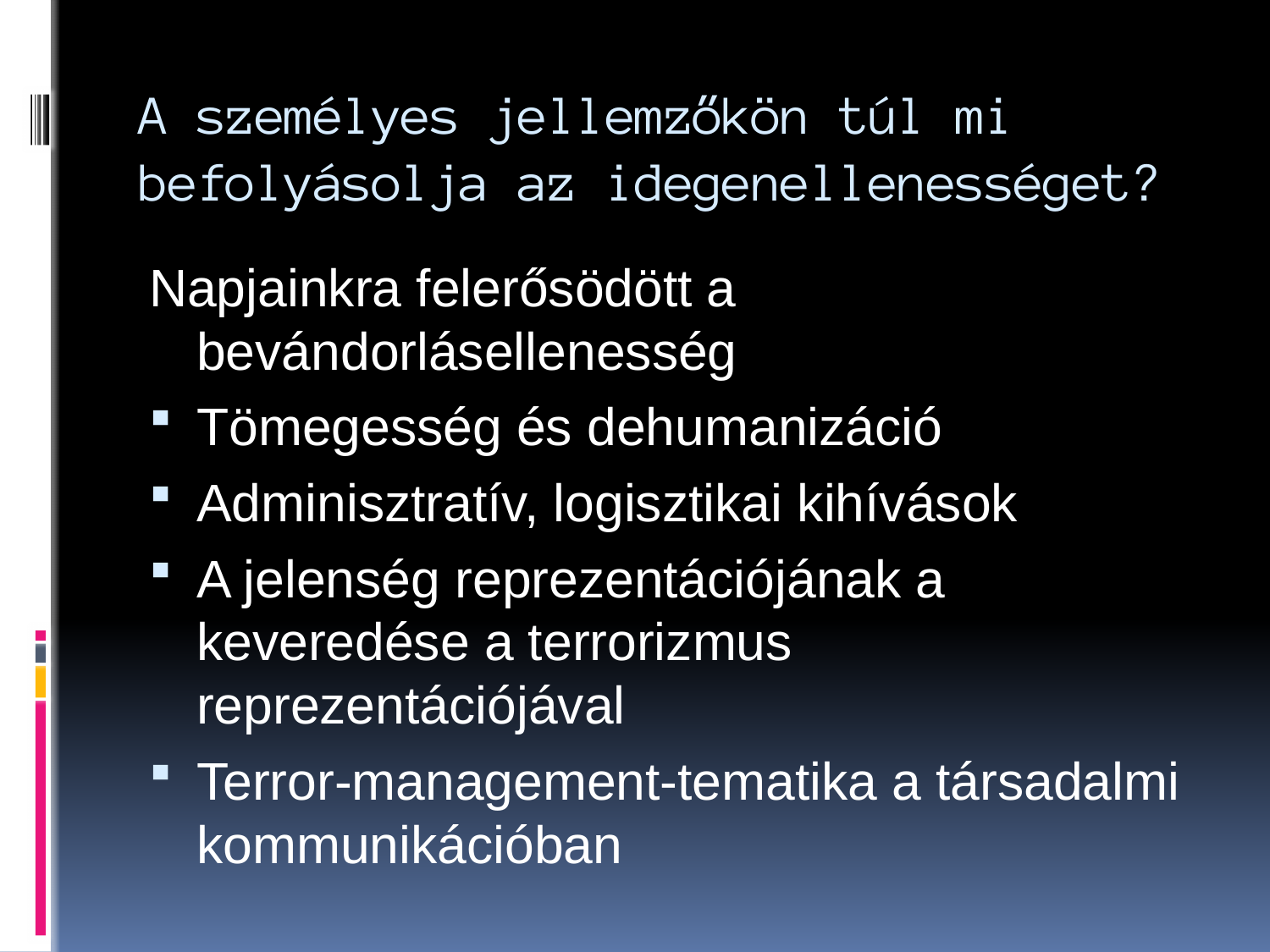

# A személyes jellemzőkön túl mi befolyásolja az idegenellenességet?
Napjainkra felerősödött a bevándorlásellenesség
Tömegesség és dehumanizáció
Adminisztratív, logisztikai kihívások
A jelenség reprezentációjának a keveredése a terrorizmus reprezentációjával
Terror-management-tematika a társadalmi kommunikációban